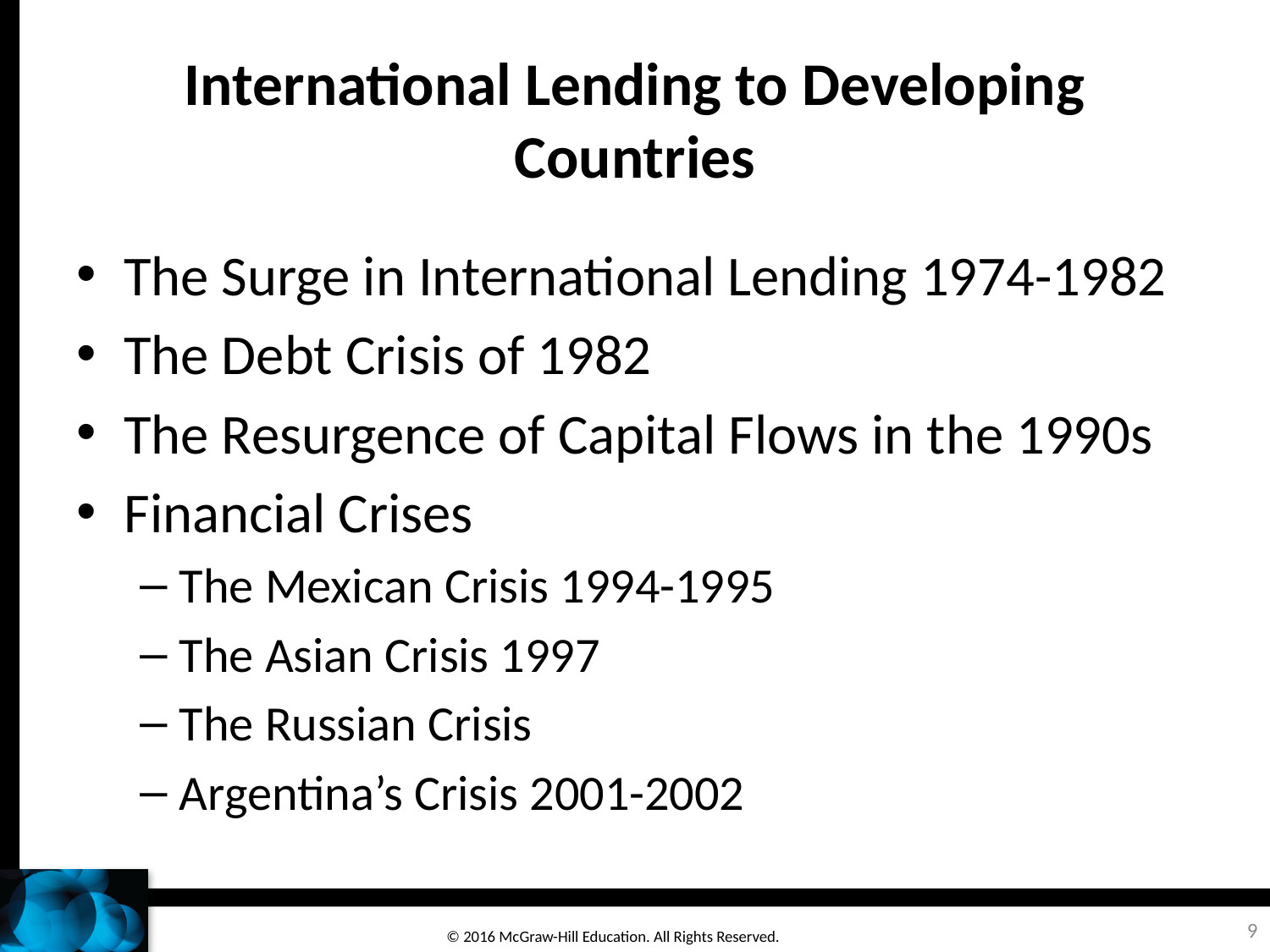

# International Lending to Developing Countries
The Surge in International Lending 1974-1982
The Debt Crisis of 1982
The Resurgence of Capital Flows in the 1990s
Financial Crises
The Mexican Crisis 1994-1995
The Asian Crisis 1997
The Russian Crisis
Argentina’s Crisis 2001-2002
9
© 2016 McGraw-Hill Education. All Rights Reserved.